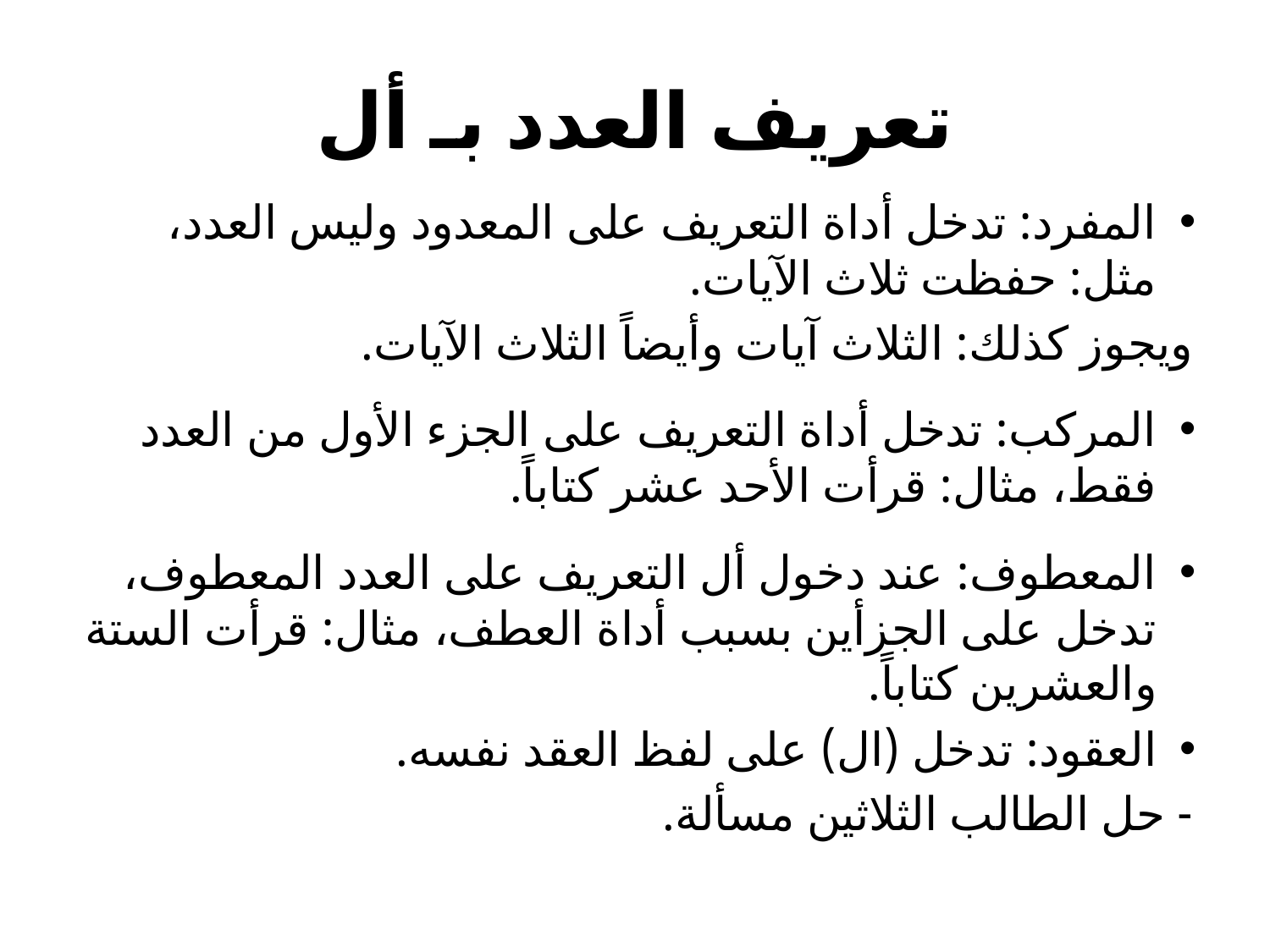

# تعريف العدد بـ أل
المفرد: تدخل أداة التعريف على المعدود وليس العدد، مثل: حفظت ثلاث الآيات.
ويجوز كذلك: الثلاث آيات وأيضاً الثلاث الآيات.

المركب: تدخل أداة التعريف على الجزء الأول من العدد فقط، مثال: قرأت الأحد عشر كتاباً.

المعطوف: عند دخول أل التعريف على العدد المعطوف، تدخل على الجزأين بسبب أداة العطف، مثال: قرأت الستة والعشرين كتاباً.
العقود: تدخل (ال) على لفظ العقد نفسه.
- حل الطالب الثلاثين مسألة.